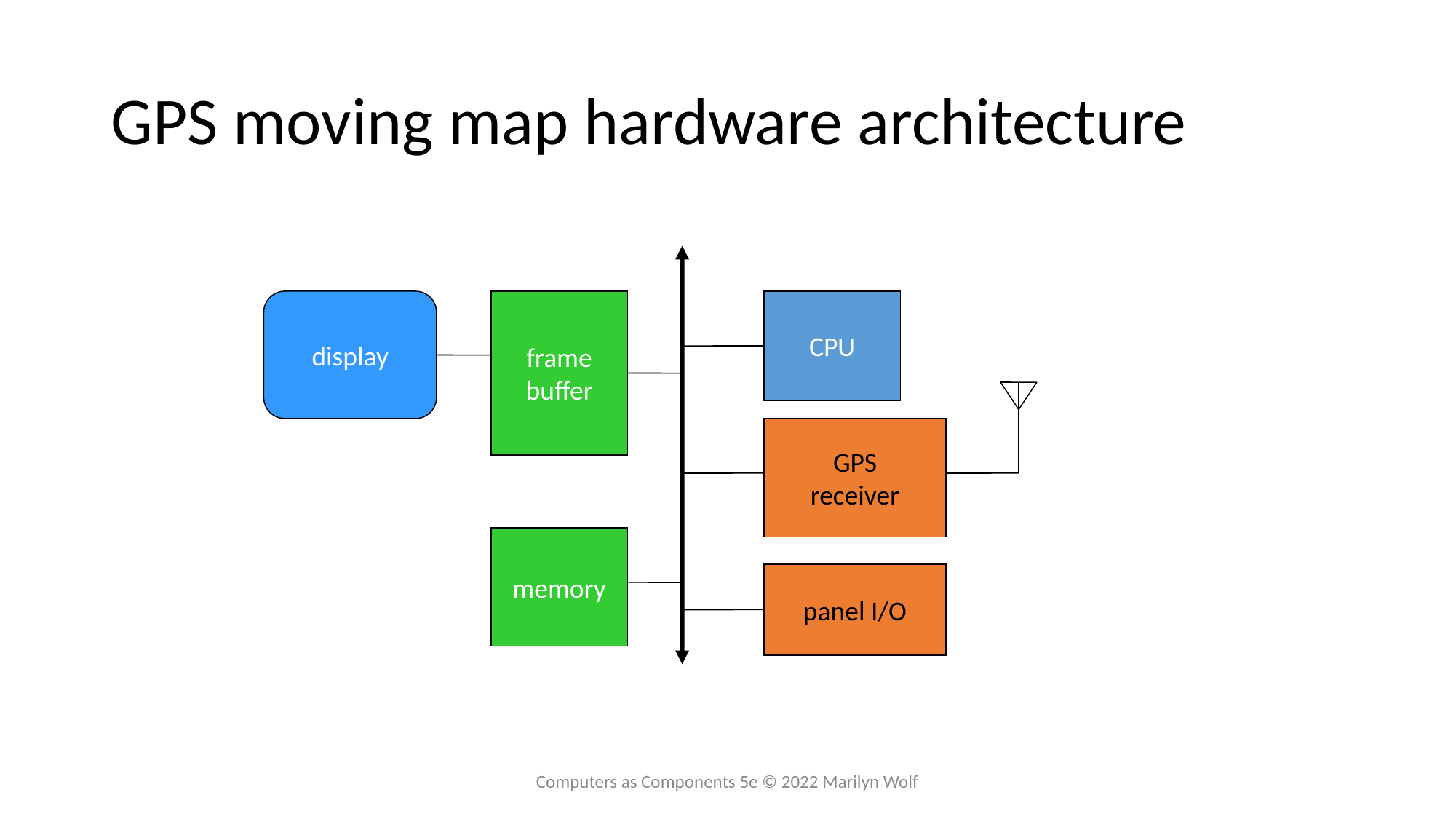

# GPS moving map hardware architecture

display
frame
buffer
CPU

GPS
receiver

memory
panel I/O

Computers as Components 5e © 2022 Marilyn Wolf